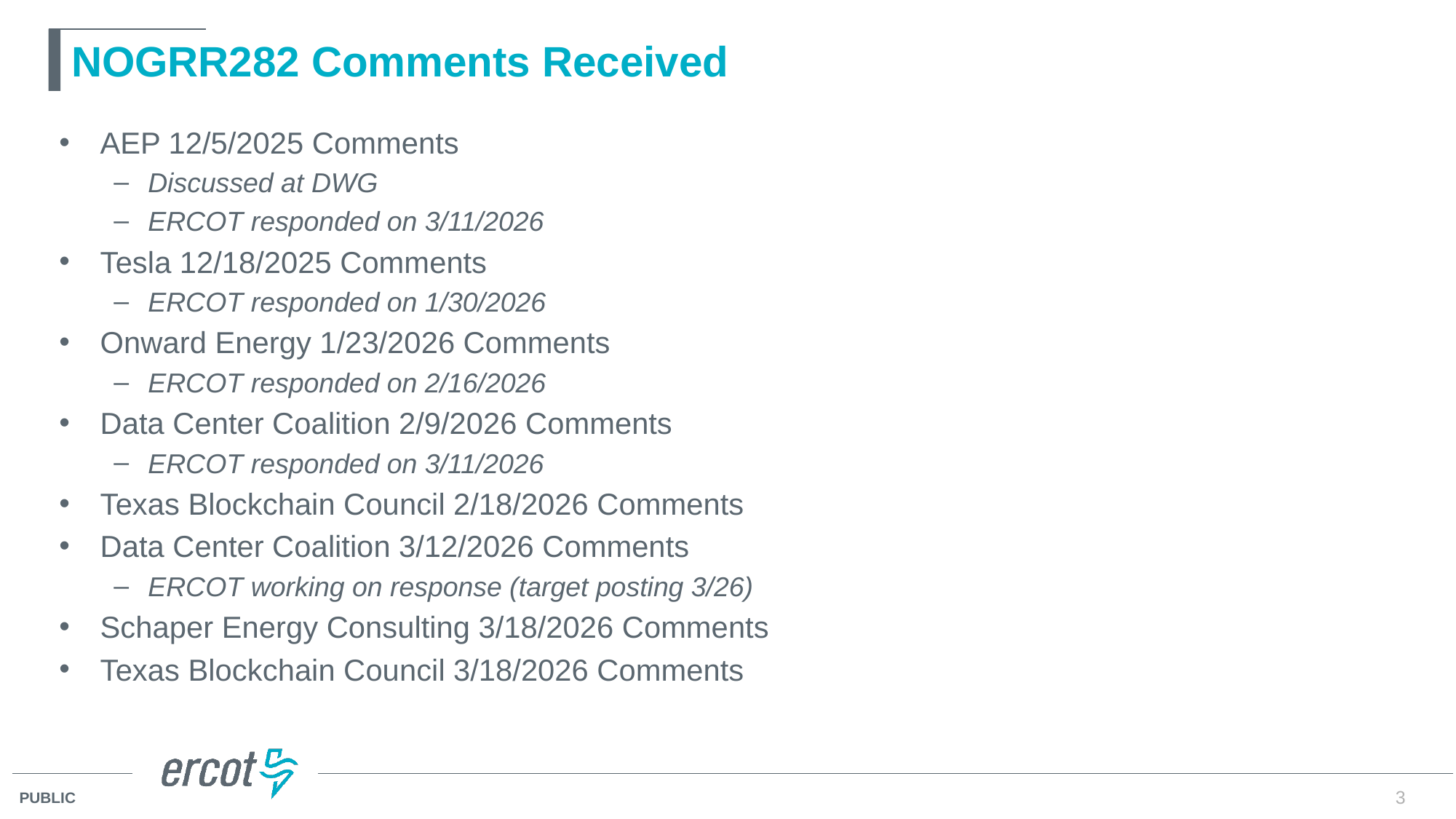

# NOGRR282 Comments Received
AEP 12/5/2025 Comments
Discussed at DWG
ERCOT responded on 3/11/2026
Tesla 12/18/2025 Comments
ERCOT responded on 1/30/2026
Onward Energy 1/23/2026 Comments
ERCOT responded on 2/16/2026
Data Center Coalition 2/9/2026 Comments
ERCOT responded on 3/11/2026
Texas Blockchain Council 2/18/2026 Comments
Data Center Coalition 3/12/2026 Comments
ERCOT working on response (target posting 3/26)
Schaper Energy Consulting 3/18/2026 Comments
Texas Blockchain Council 3/18/2026 Comments

3